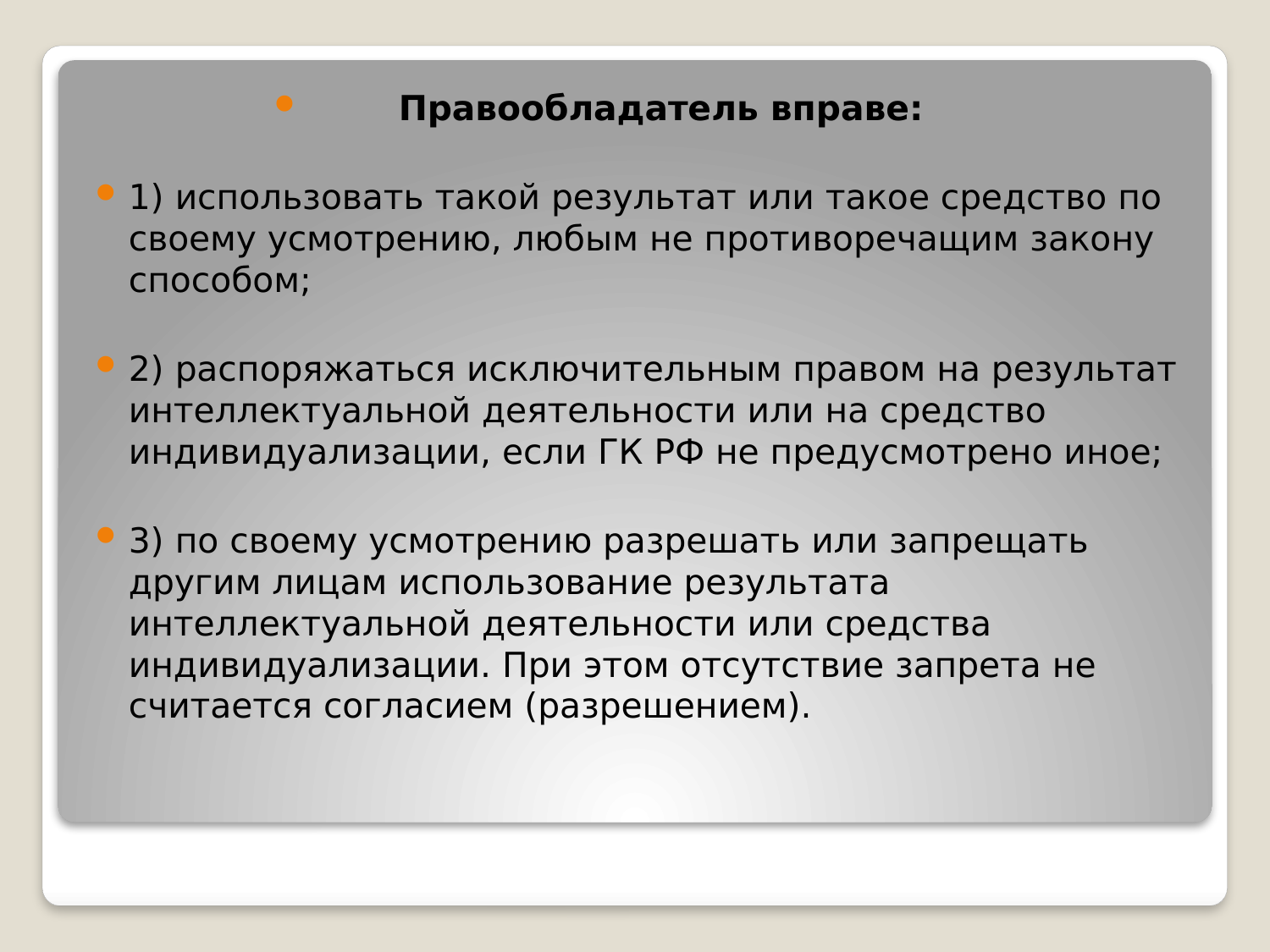

Правообладатель вправе:

1) использовать такой результат или такое средство по своему усмотрению, любым не противоречащим закону способом;

2) распоряжаться исключительным правом на результат интеллектуальной деятельности или на средство индивидуализации, если ГК РФ не предусмотрено иное;

3) по своему усмотрению разрешать или запрещать другим лицам использование результата интеллектуальной деятельности или средства индивидуализации. При этом отсутствие запрета не считается согласием (разрешением).

#